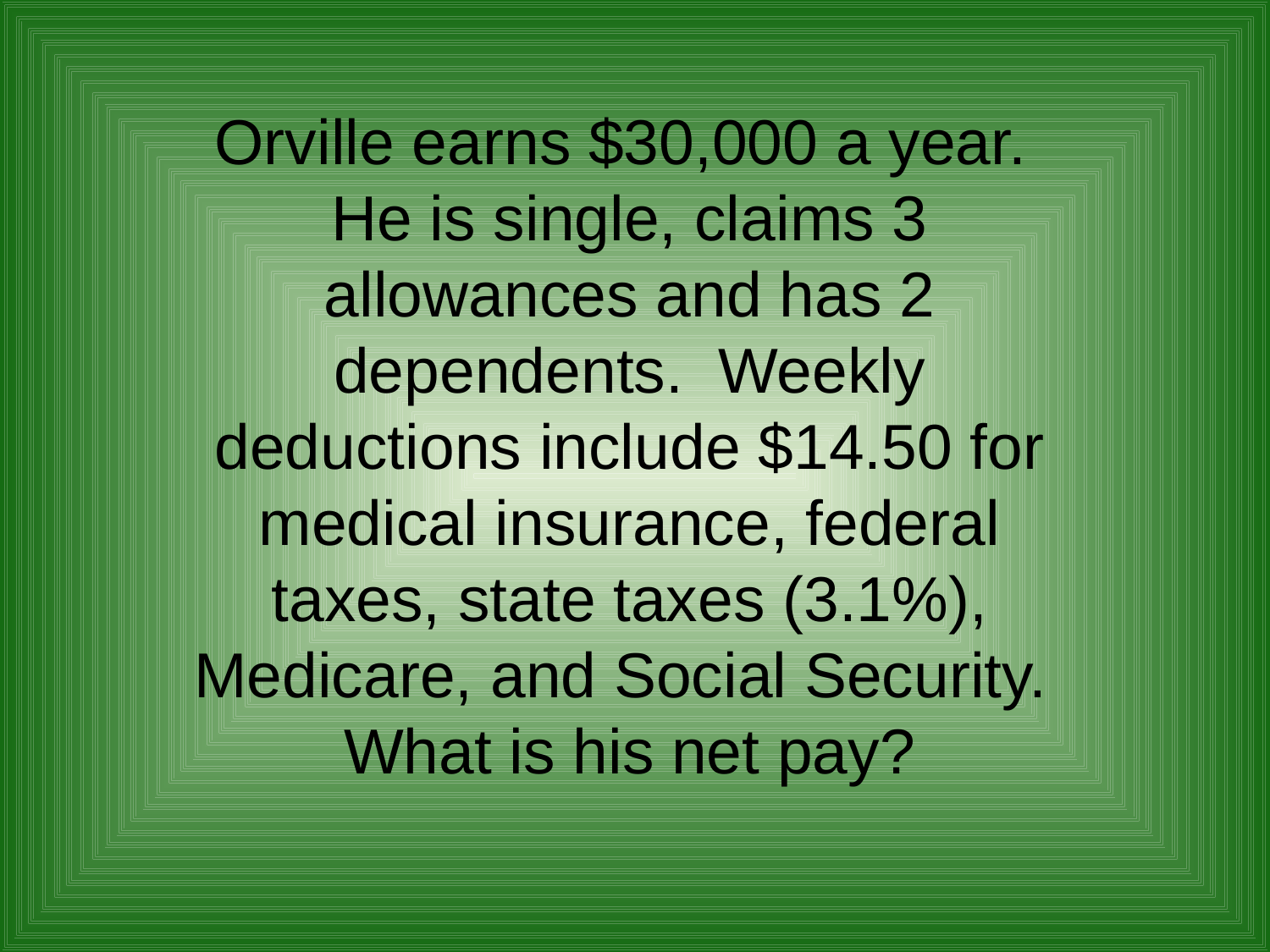

Orville earns $30,000 a year.  He is single, claims 3 allowances and has 2 dependents.  Weekly deductions include $14.50 for medical insurance, federal taxes, state taxes (3.1%), Medicare, and Social Security.  What is his net pay?